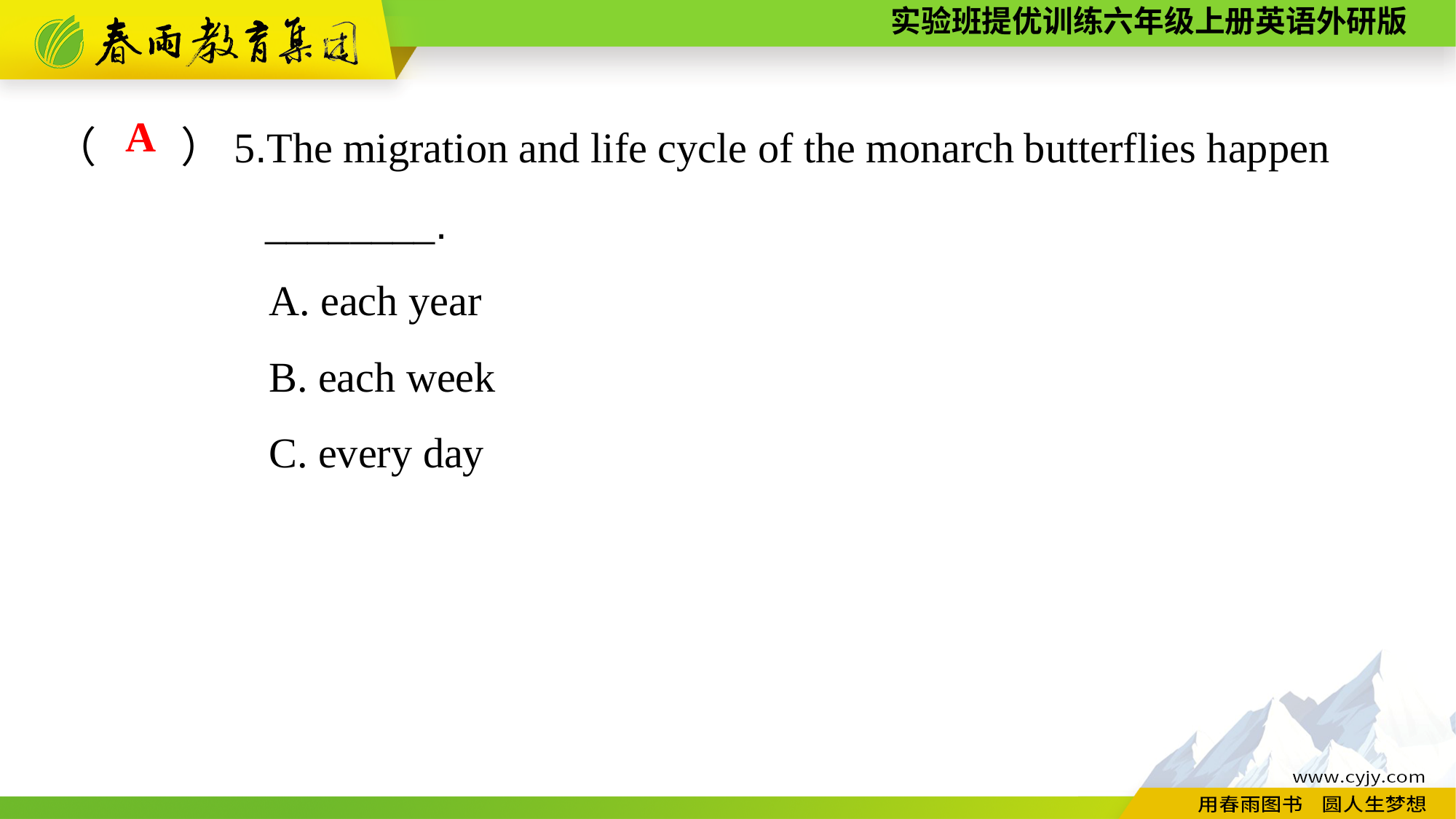

（　　）5.The migration and life cycle of the monarch  butterflies happen
                    ________.
A. each year
B. each week
C. every day
A